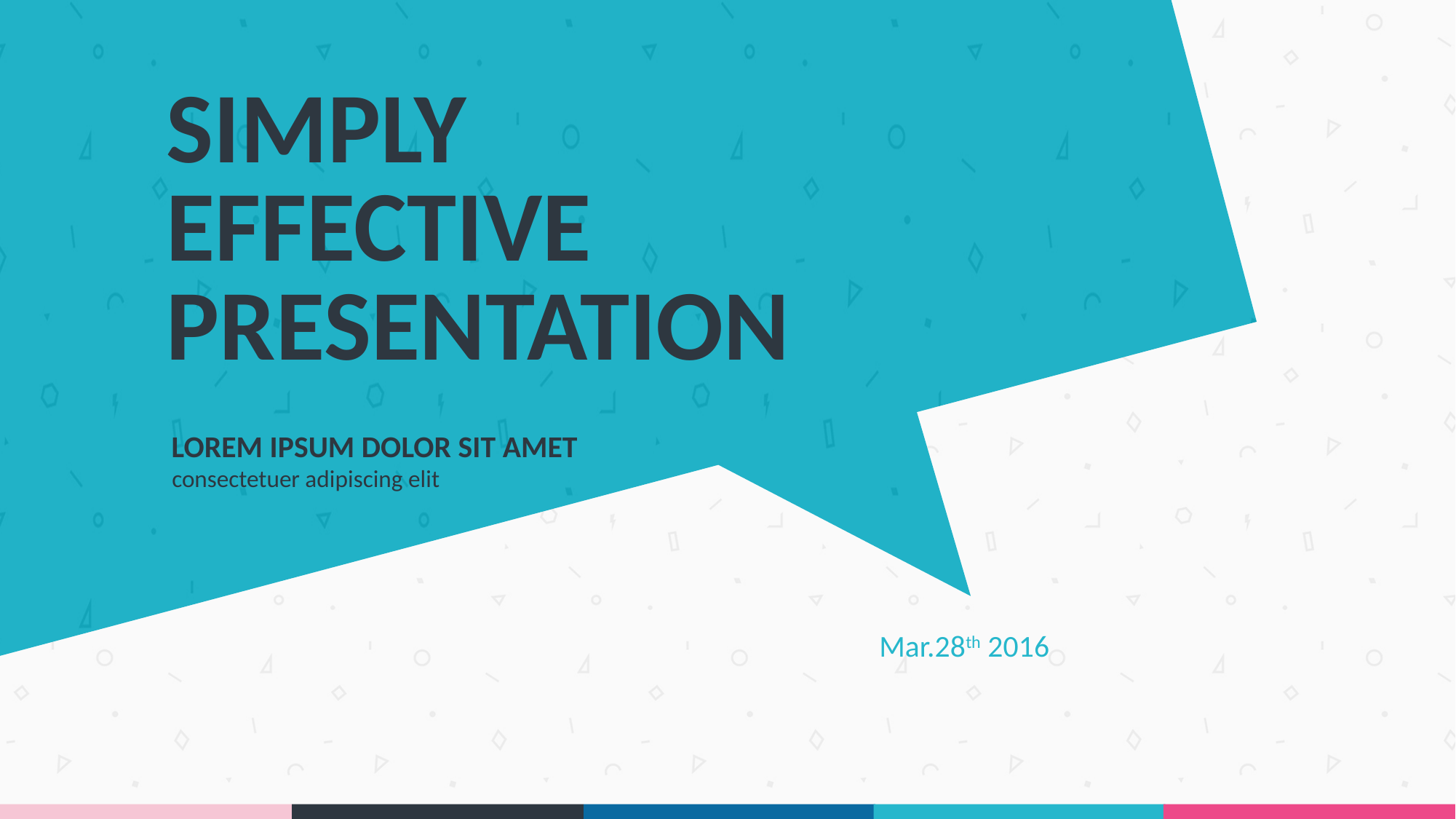

SIMPLY
EFFECTIVE
PRESENTATION
LOREM IPSUM DOLOR SIT AMET
consectetuer adipiscing elit
Mar.28th 2016